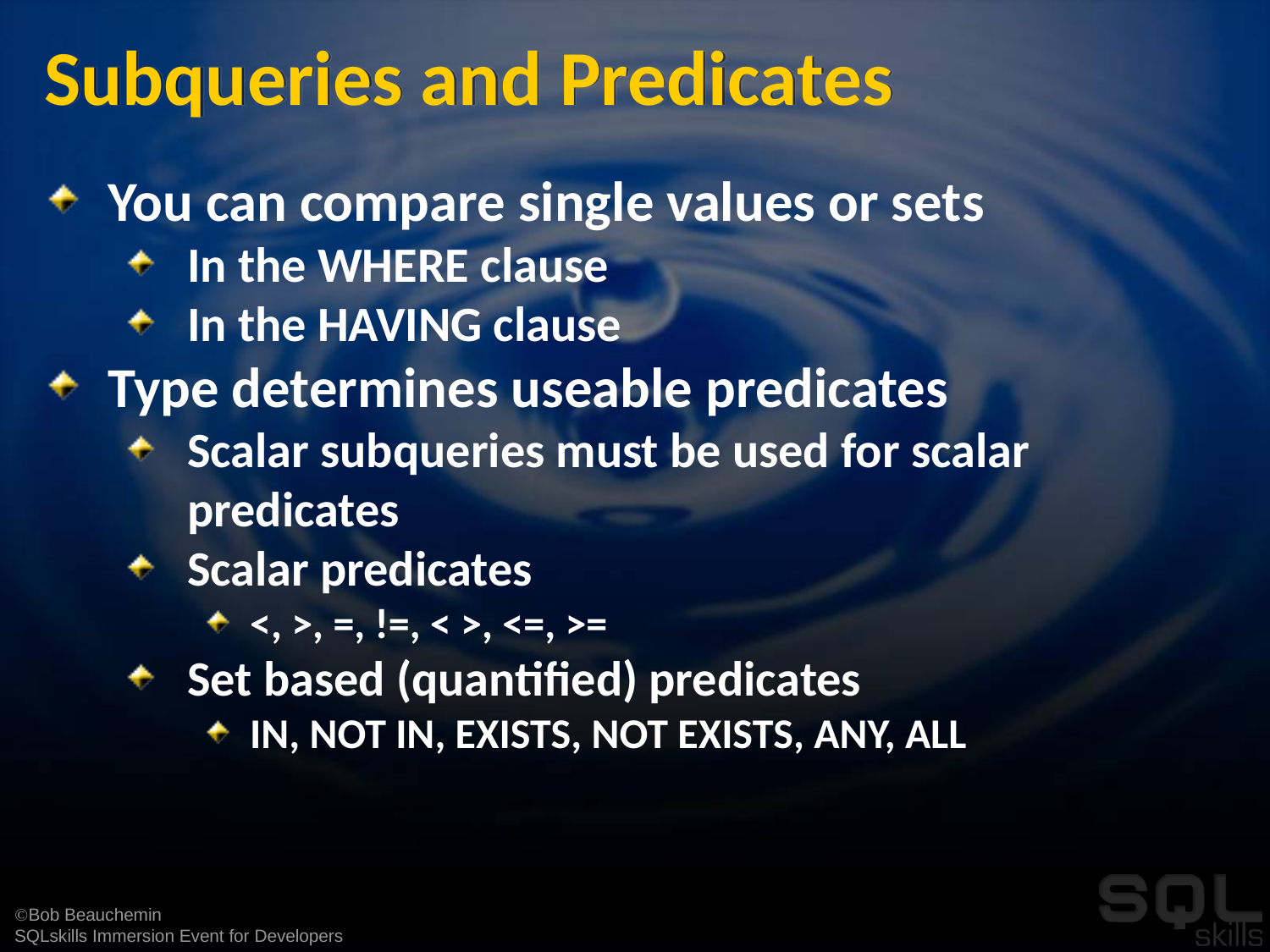

# Subqueries and Predicates
You can compare single values or sets
In the WHERE clause
In the HAVING clause
Type determines useable predicates
Scalar subqueries must be used for scalar predicates
Scalar predicates
<, >, =, !=, < >, <=, >=
Set based (quantified) predicates
IN, NOT IN, EXISTS, NOT EXISTS, ANY, ALL